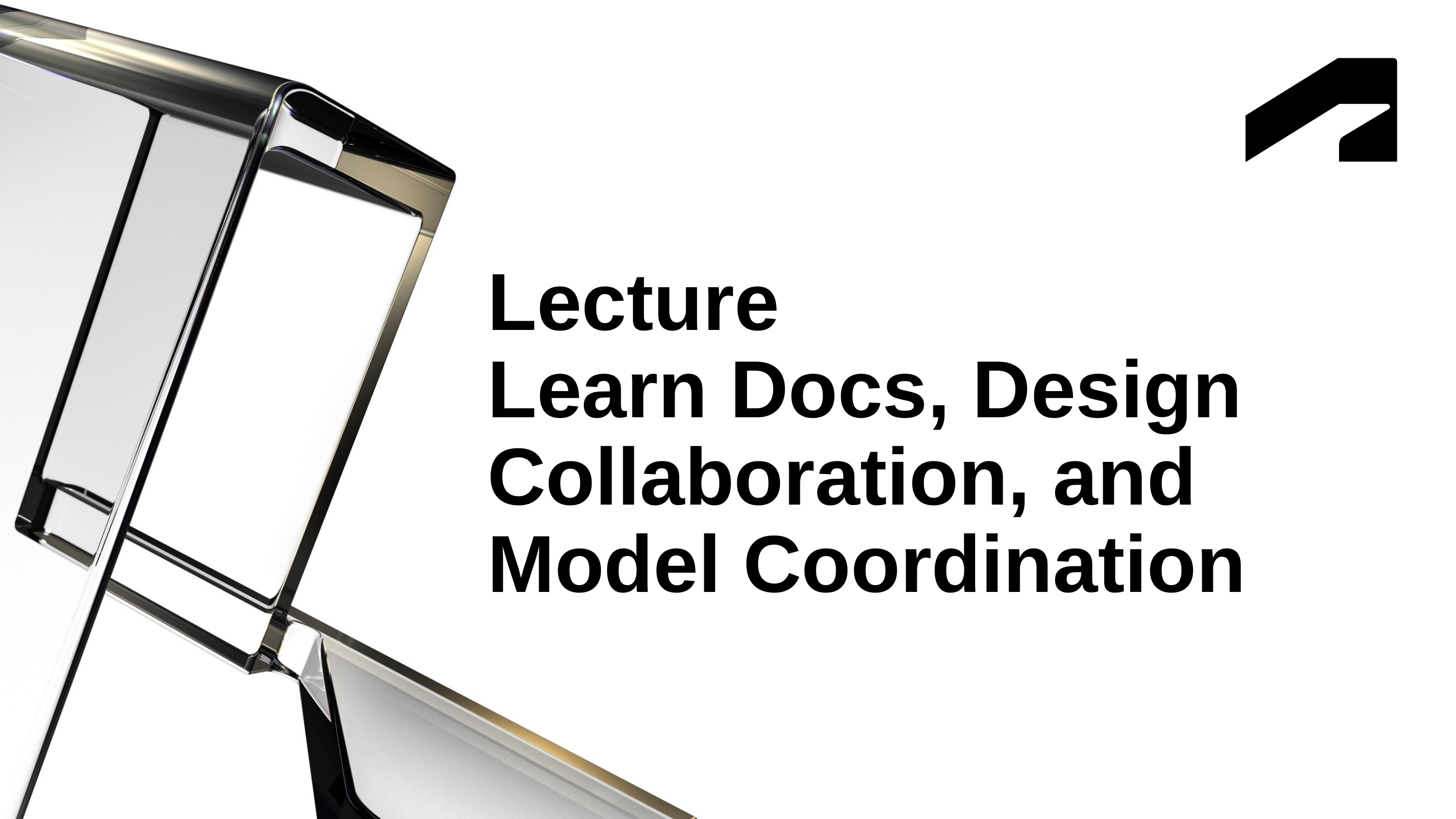

# Lecture Learn Docs, Design Collaboration, and Model Coordination